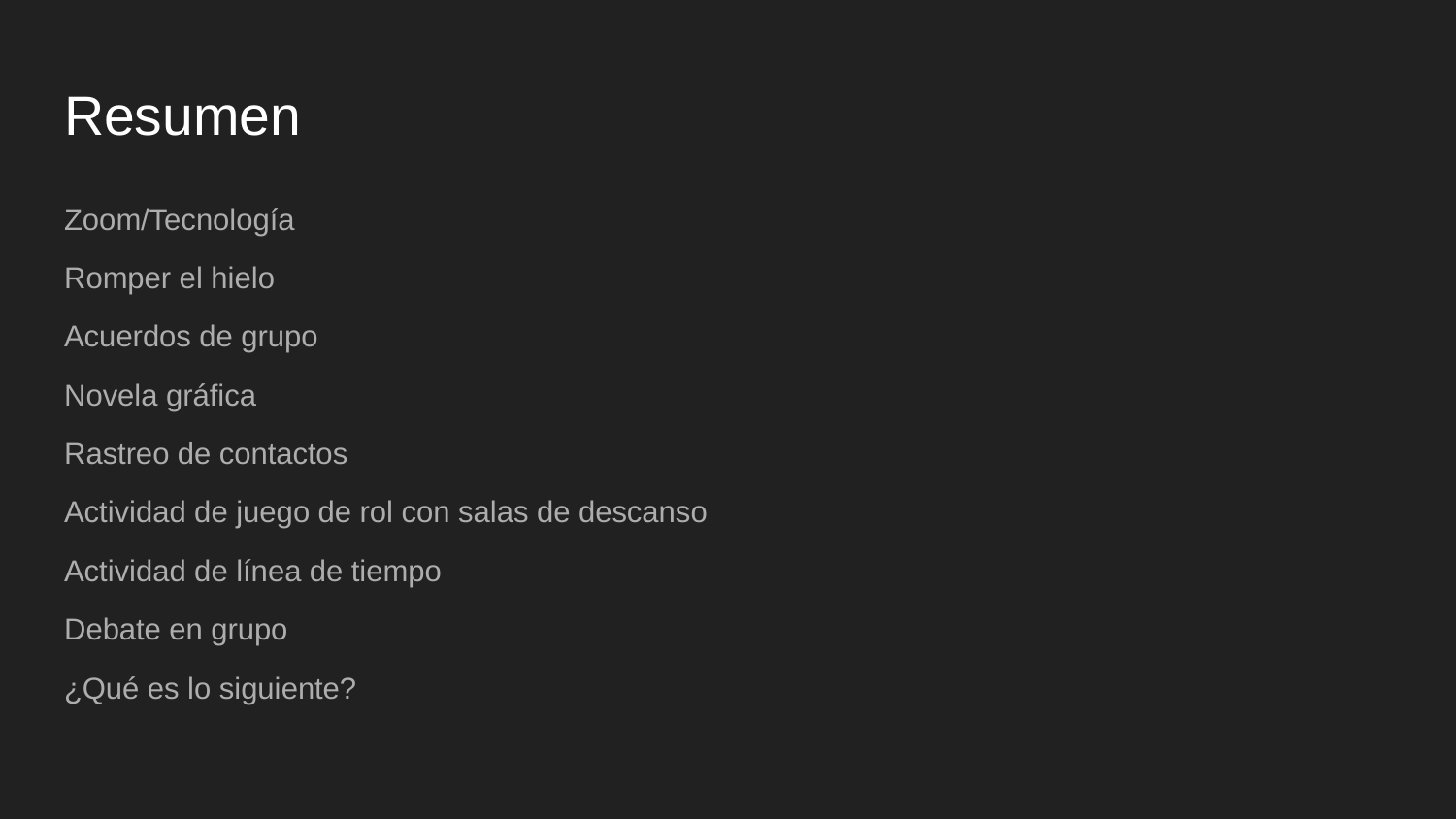

# Resumen
Zoom/Tecnología
Romper el hielo
Acuerdos de grupo
Novela gráfica
Rastreo de contactos
Actividad de juego de rol con salas de descanso
Actividad de línea de tiempo
Debate en grupo
¿Qué es lo siguiente?